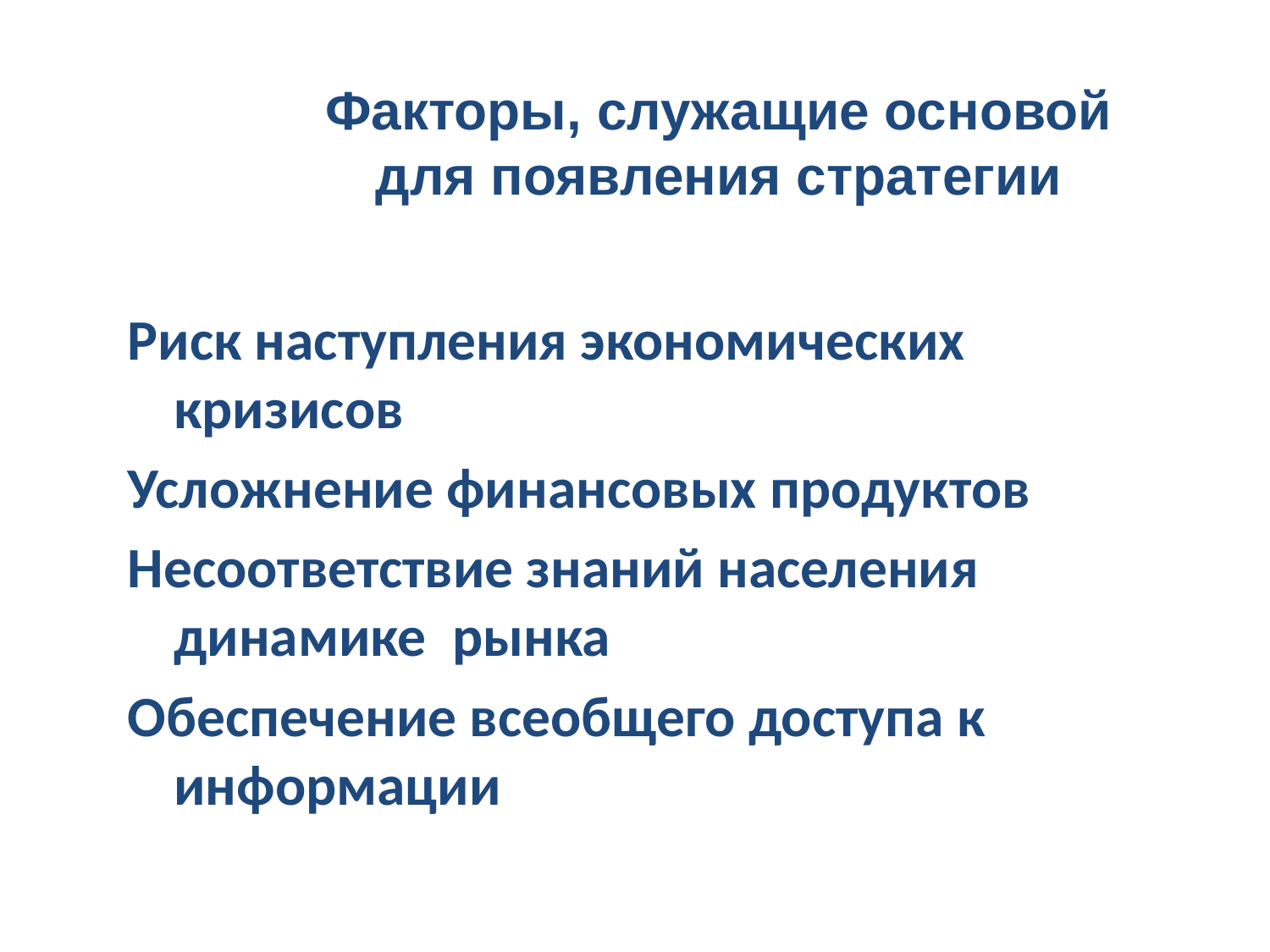

Факторы, служащие основой для появления стратегии
Риск наступления экономических кризисов
Усложнение финансовых продуктов
Несоответствие знаний населения динамике  рынка
Обеспечение всеобщего доступа к информации